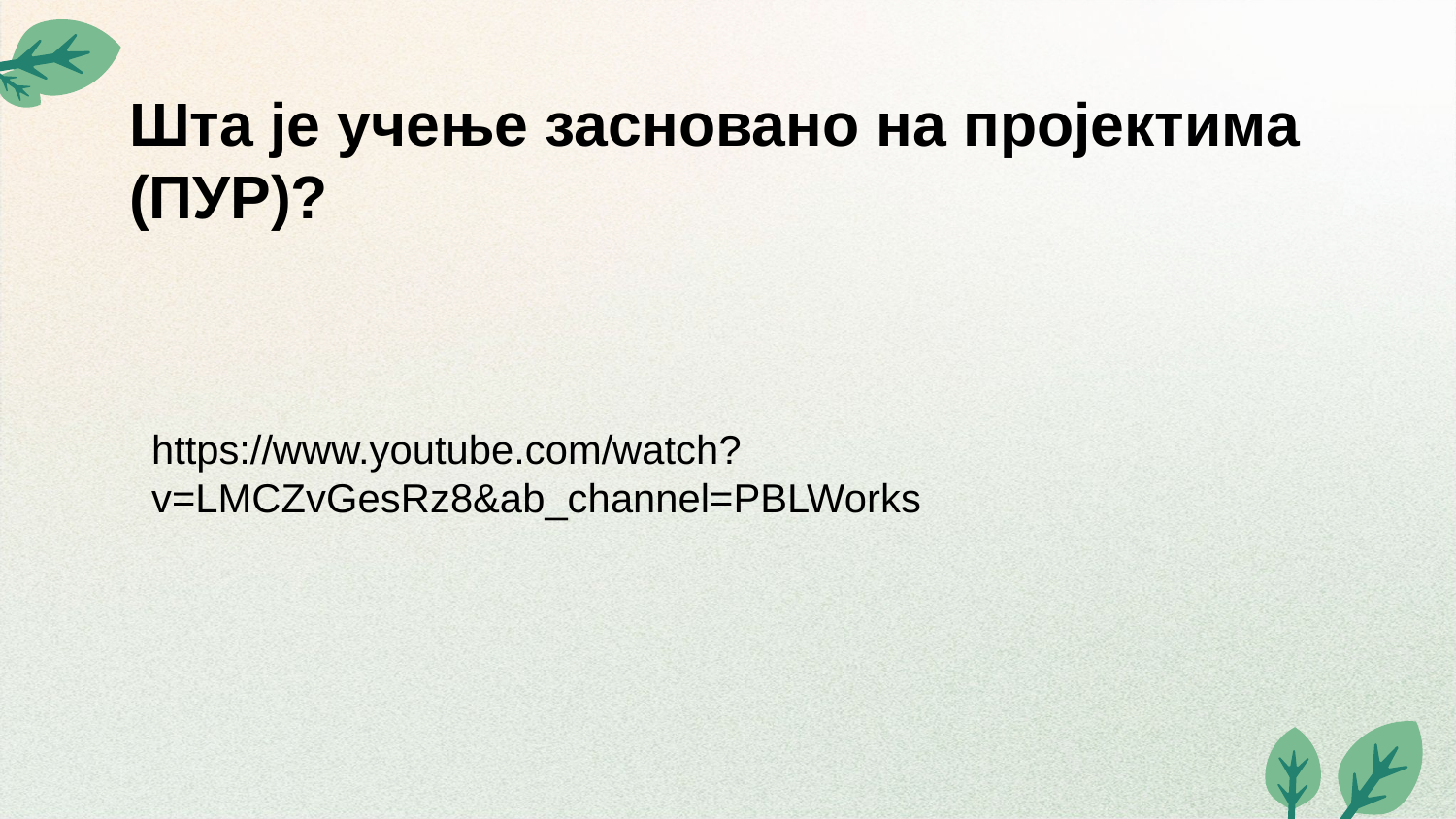

# Шта је учење засновано на пројектима (ПУР)?
https://www.youtube.com/watch?v=LMCZvGesRz8&ab_channel=PBLWorks